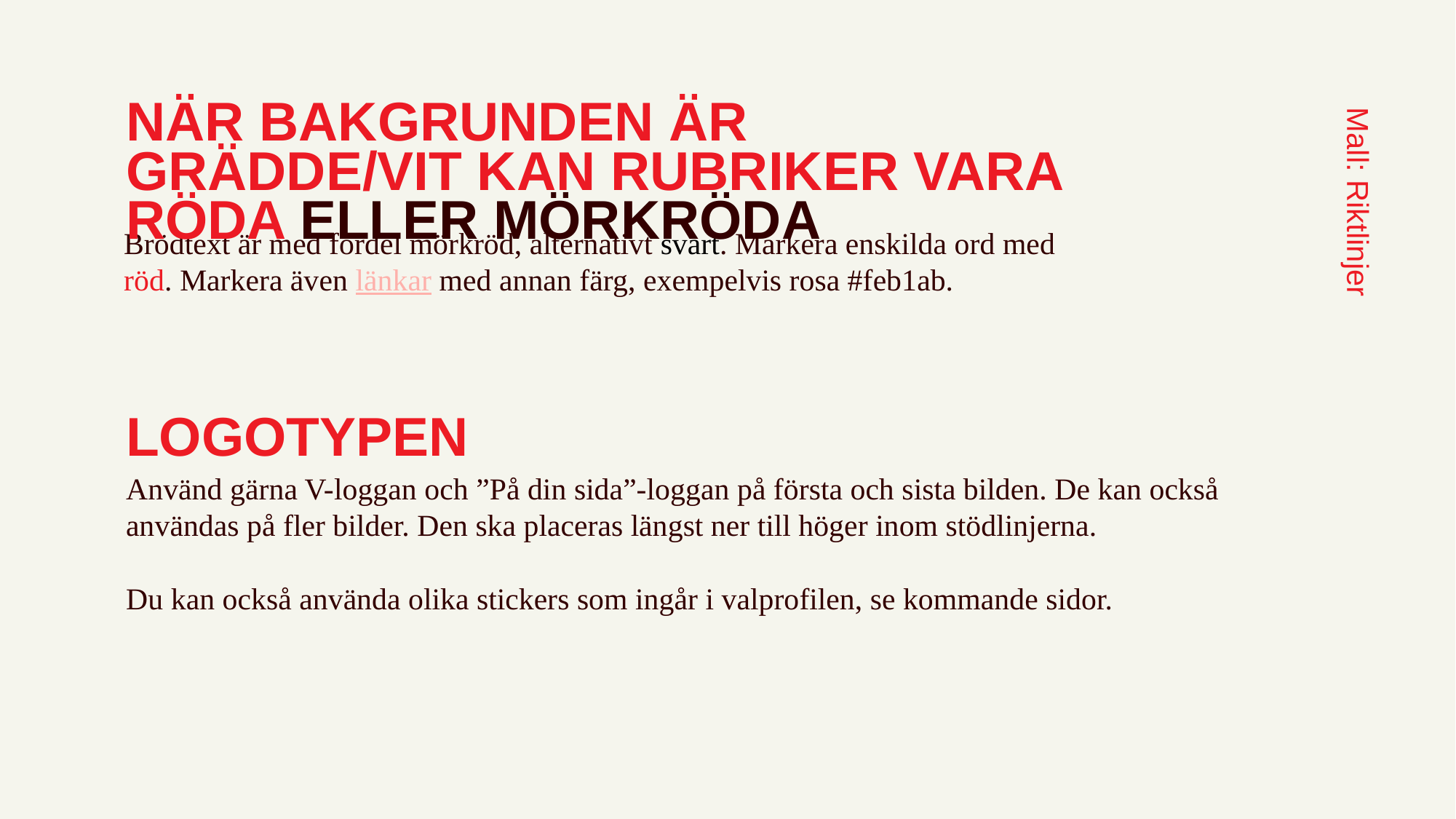

NÄR BAKGRUNDEN ÄR GRÄDDE/VIT KAN RUBRIKER VARA RÖDA ELLER MÖRKRÖDA
Mall: Riktlinjer
Brödtext är med fördel mörkröd, alternativt svart. Markera enskilda ord med röd. Markera även länkar med annan färg, exempelvis rosa #feb1ab.
LOGOTYPEN
Använd gärna V-loggan och ”På din sida”-loggan på första och sista bilden. De kan också användas på fler bilder. Den ska placeras längst ner till höger inom stödlinjerna.

Du kan också använda olika stickers som ingår i valprofilen, se kommande sidor.